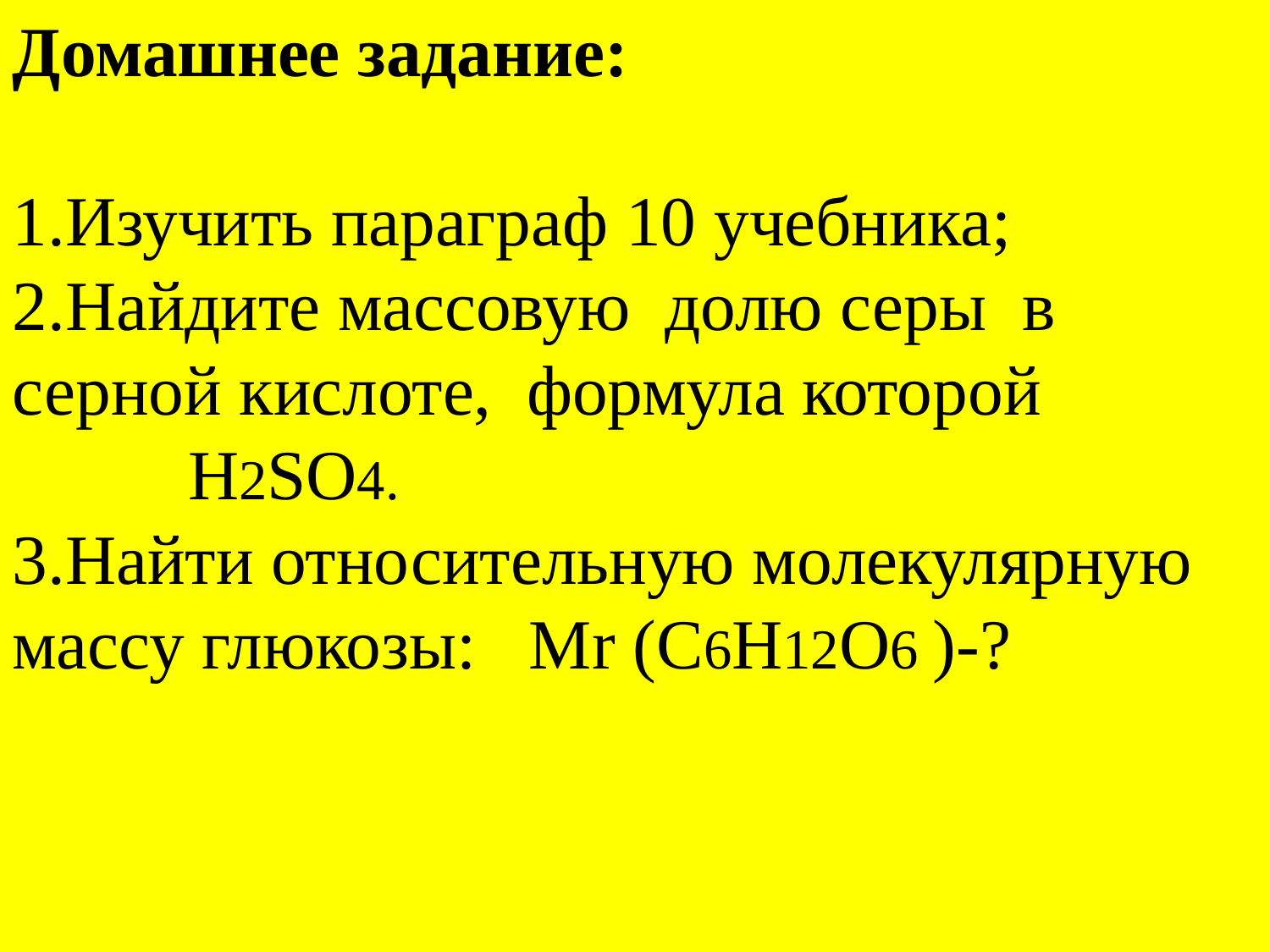

Домашнее задание:

1.Изучить параграф 10 учебника;
2.Найдите массовую  долю серы  в серной кислоте,  формула которой
          H2SO4.
3.Найти относительную молекулярную массу глюкозы:   Мr (C6H12O6 )-?